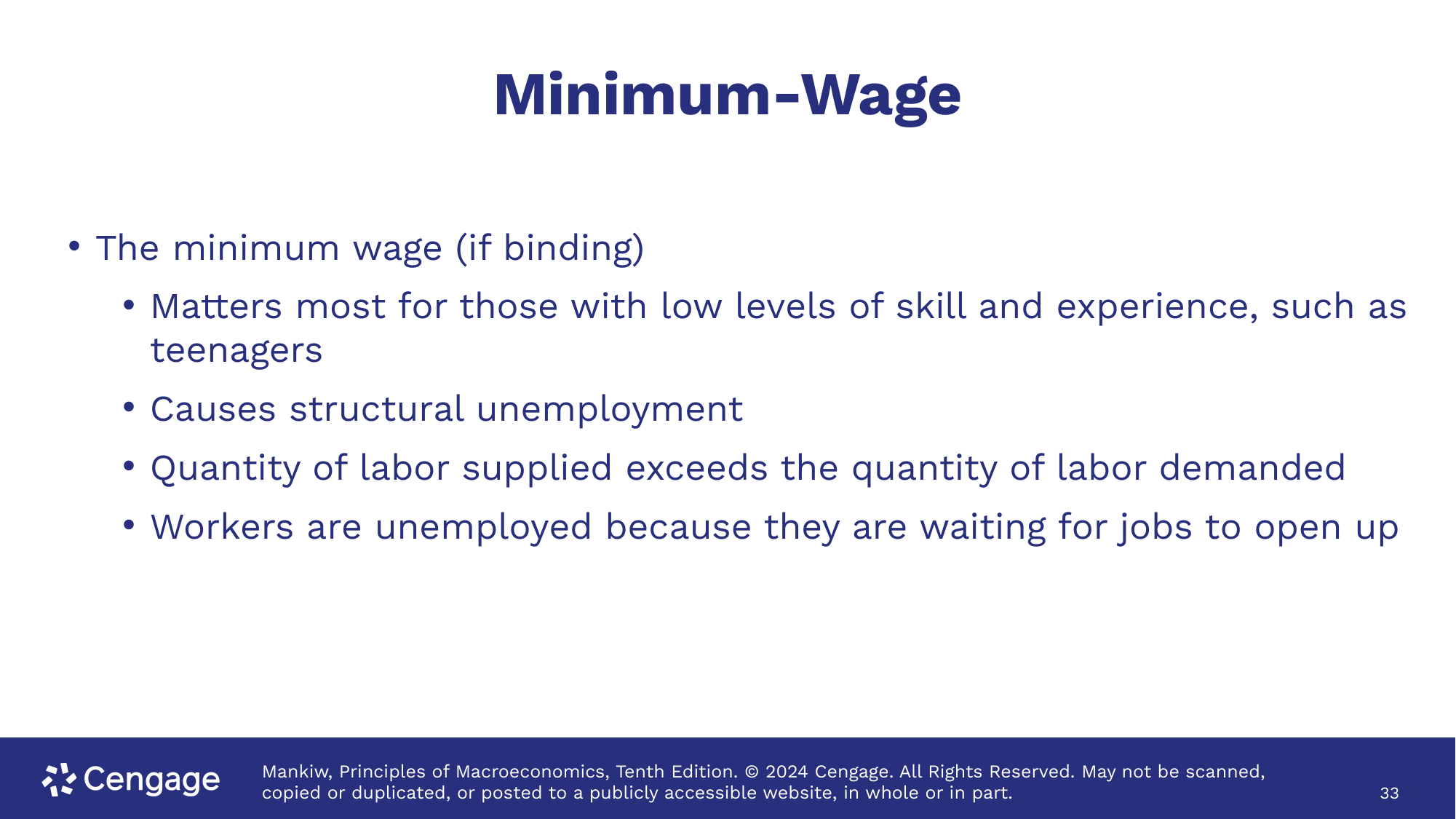

# Minimum-Wage
The minimum wage (if binding)
Matters most for those with low levels of skill and experience, such as teenagers
Causes structural unemployment
Quantity of labor supplied exceeds the quantity of labor demanded
Workers are unemployed because they are waiting for jobs to open up